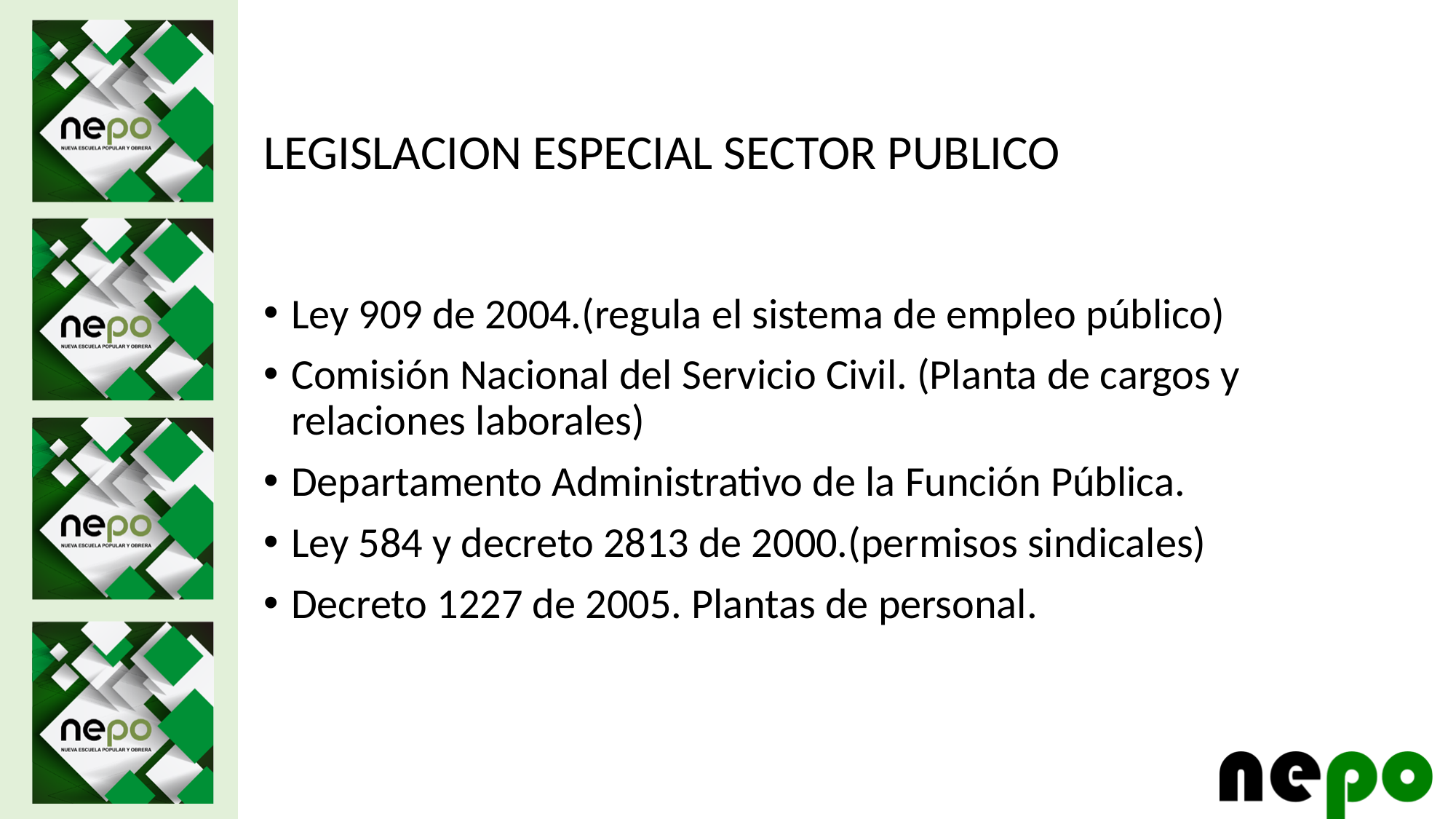

# LEGISLACION ESPECIAL SECTOR PUBLICO
Ley 909 de 2004.(regula el sistema de empleo público)
Comisión Nacional del Servicio Civil. (Planta de cargos y relaciones laborales)
Departamento Administrativo de la Función Pública.
Ley 584 y decreto 2813 de 2000.(permisos sindicales)
Decreto 1227 de 2005. Plantas de personal.